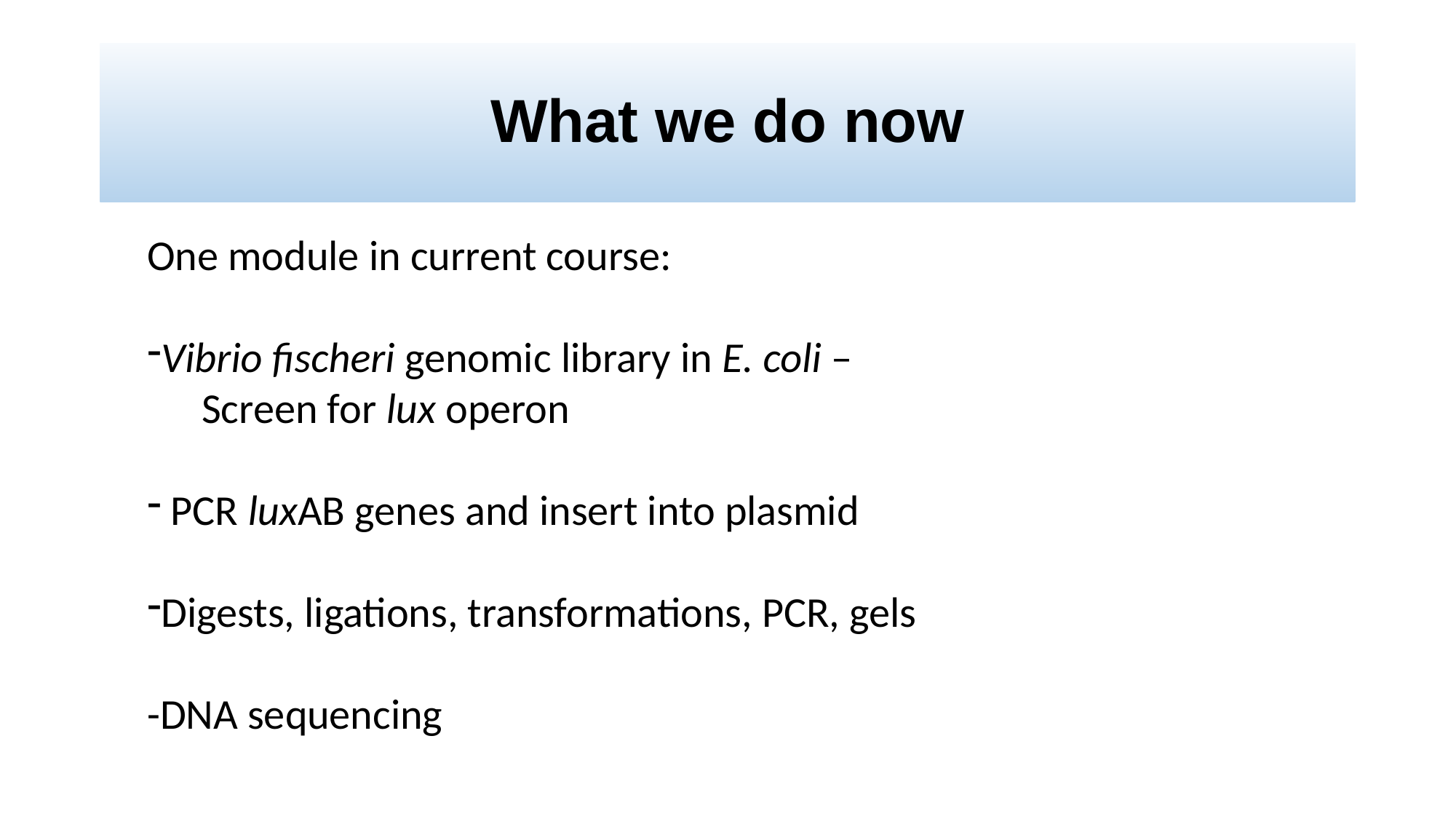

# What we do now
One module in current course:

Vibrio fischeri genomic library in E. coli –
Screen for lux operon

 PCR luxAB genes and insert into plasmid

Digests, ligations, transformations, PCR, gels

-DNA sequencing